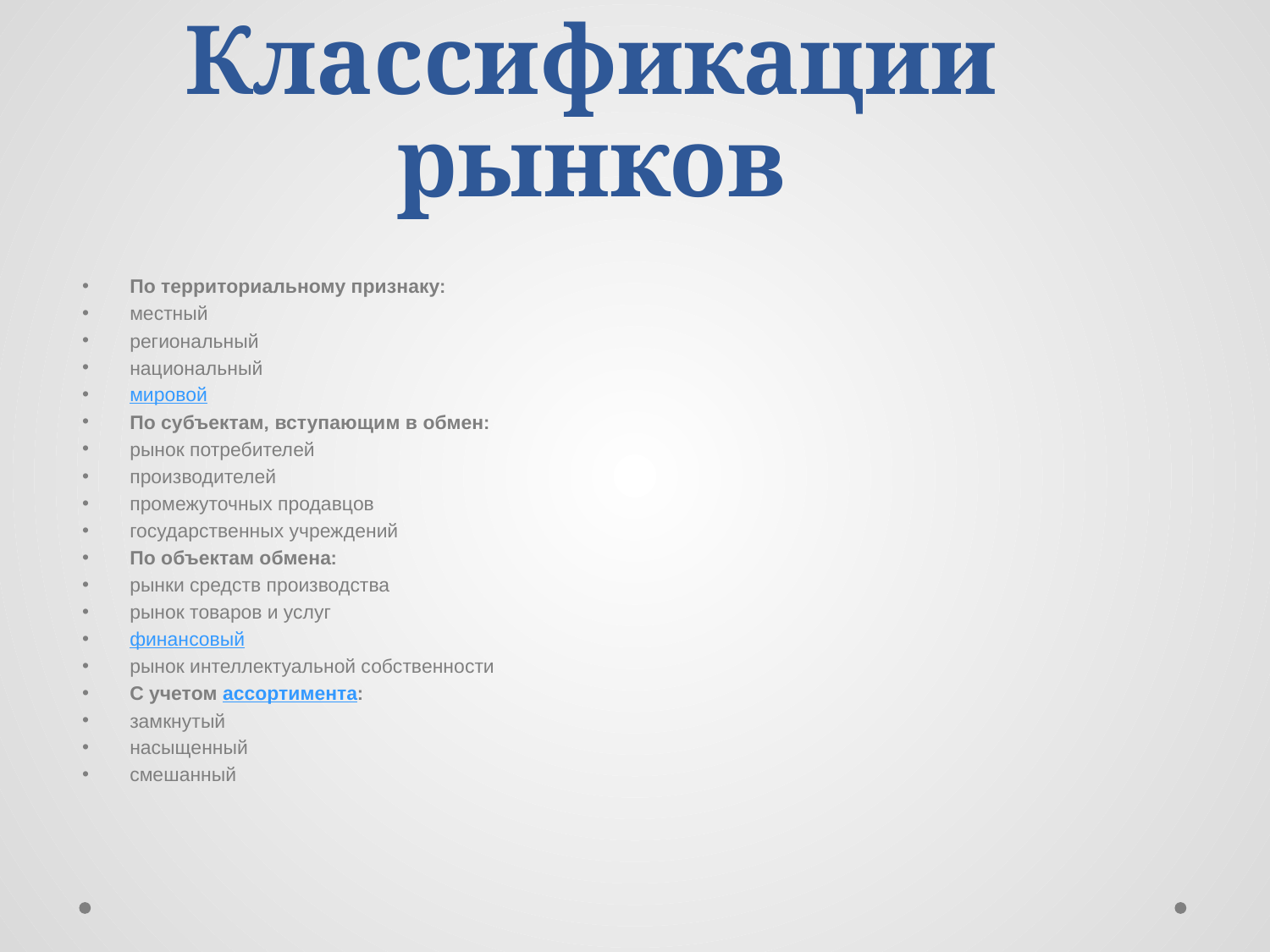

# Классификации рынков
По территориальному признаку:
местный
региональный
национальный
мировой
По субъектам, вступающим в обмен:
рынок потребителей
производителей
промежуточных продавцов
государственных учреждений
По объектам обмена:
рынки средств производства
рынок товаров и услуг
финансовый
рынок интеллектуальной собственности
С учетом ассортимента:
замкнутый
насыщенный
смешанный